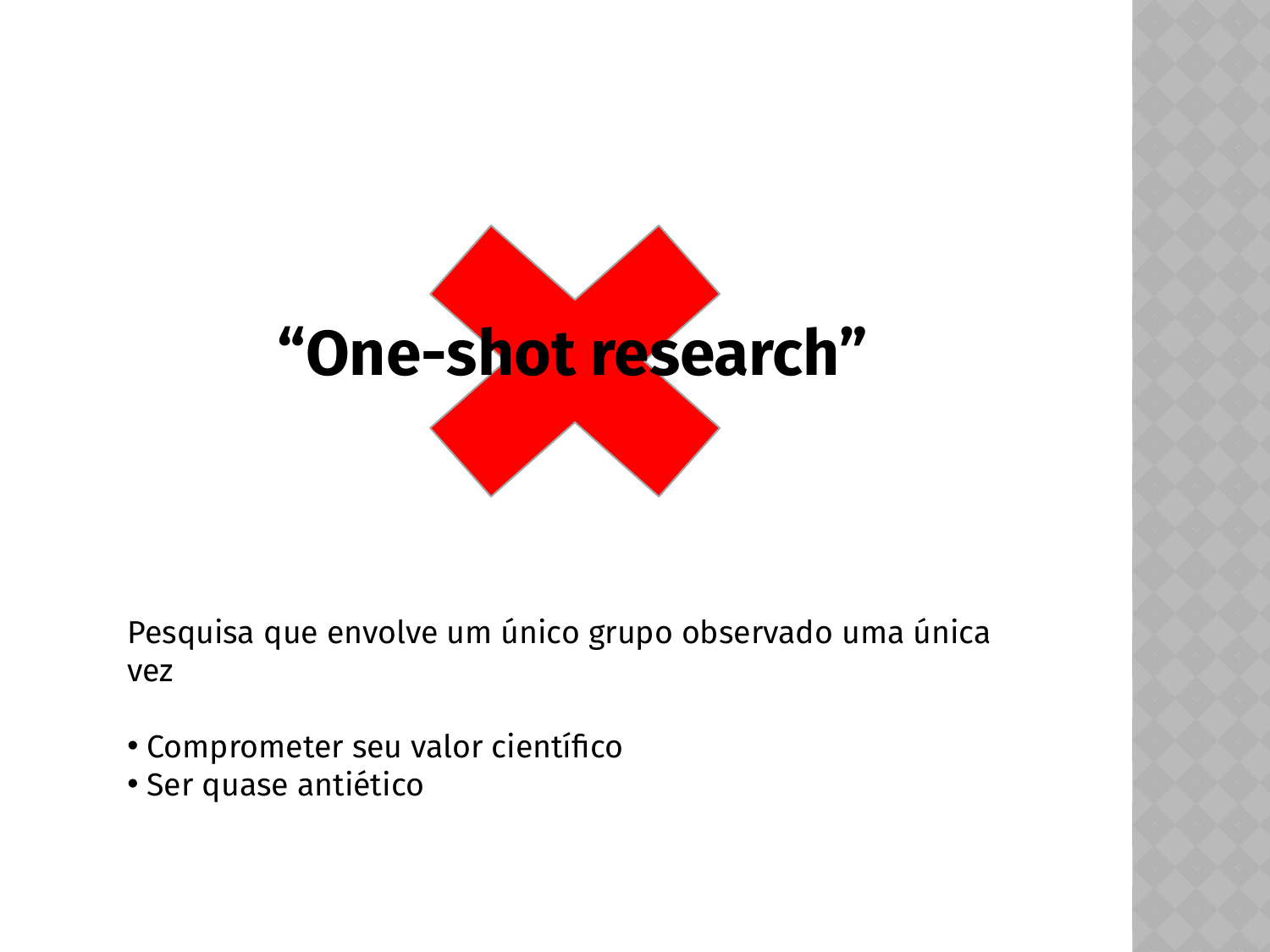

“One-shot research”

Pesquisa que envolve um único grupo observado uma única vez

 Comprometer seu valor científico
 Ser quase antiético